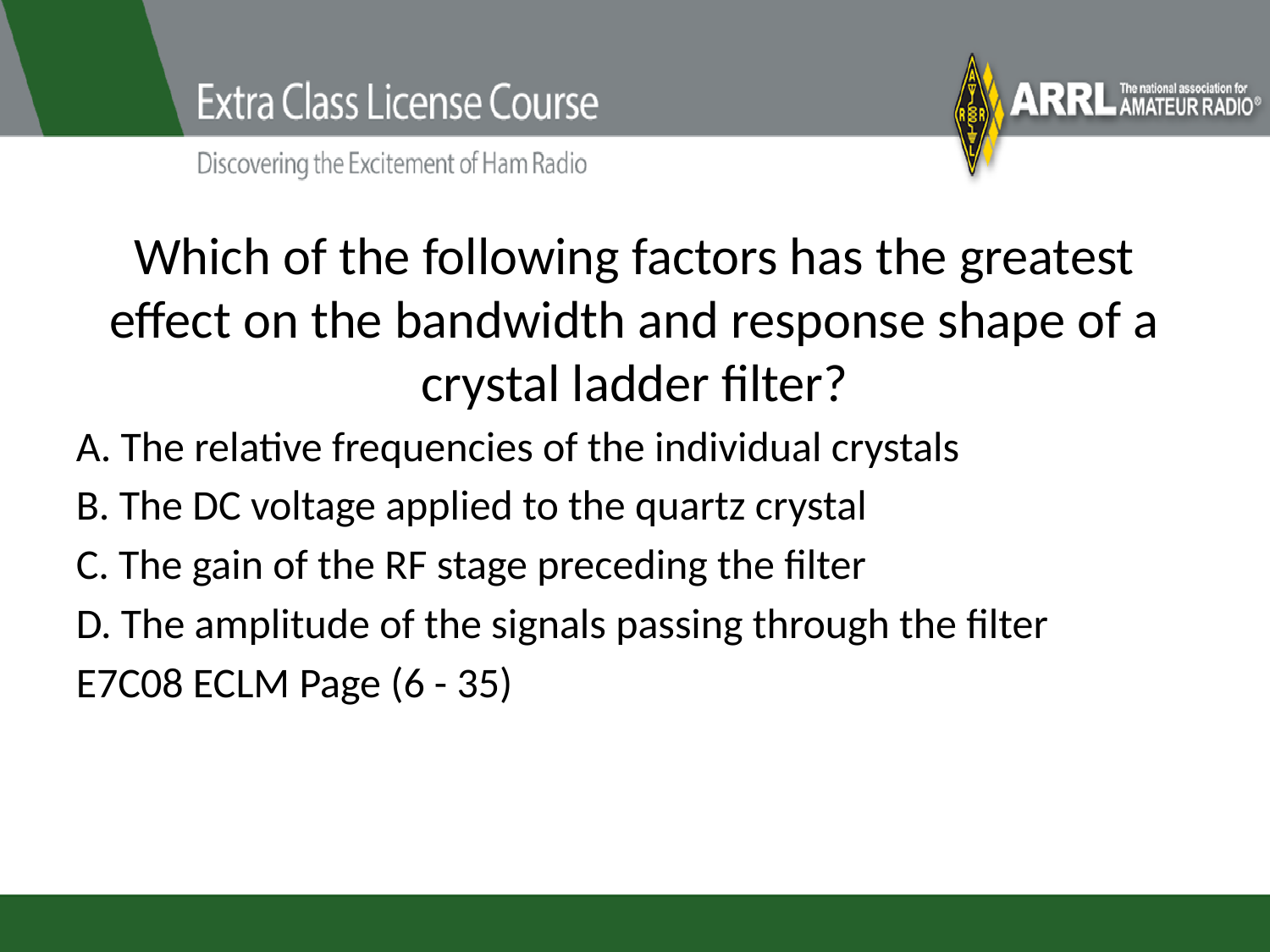

# Which of the following factors has the greatest effect on the bandwidth and response shape of a crystal ladder filter?
A. The relative frequencies of the individual crystals
B. The DC voltage applied to the quartz crystal
C. The gain of the RF stage preceding the filter
D. The amplitude of the signals passing through the filter
E7C08 ECLM Page (6 - 35)